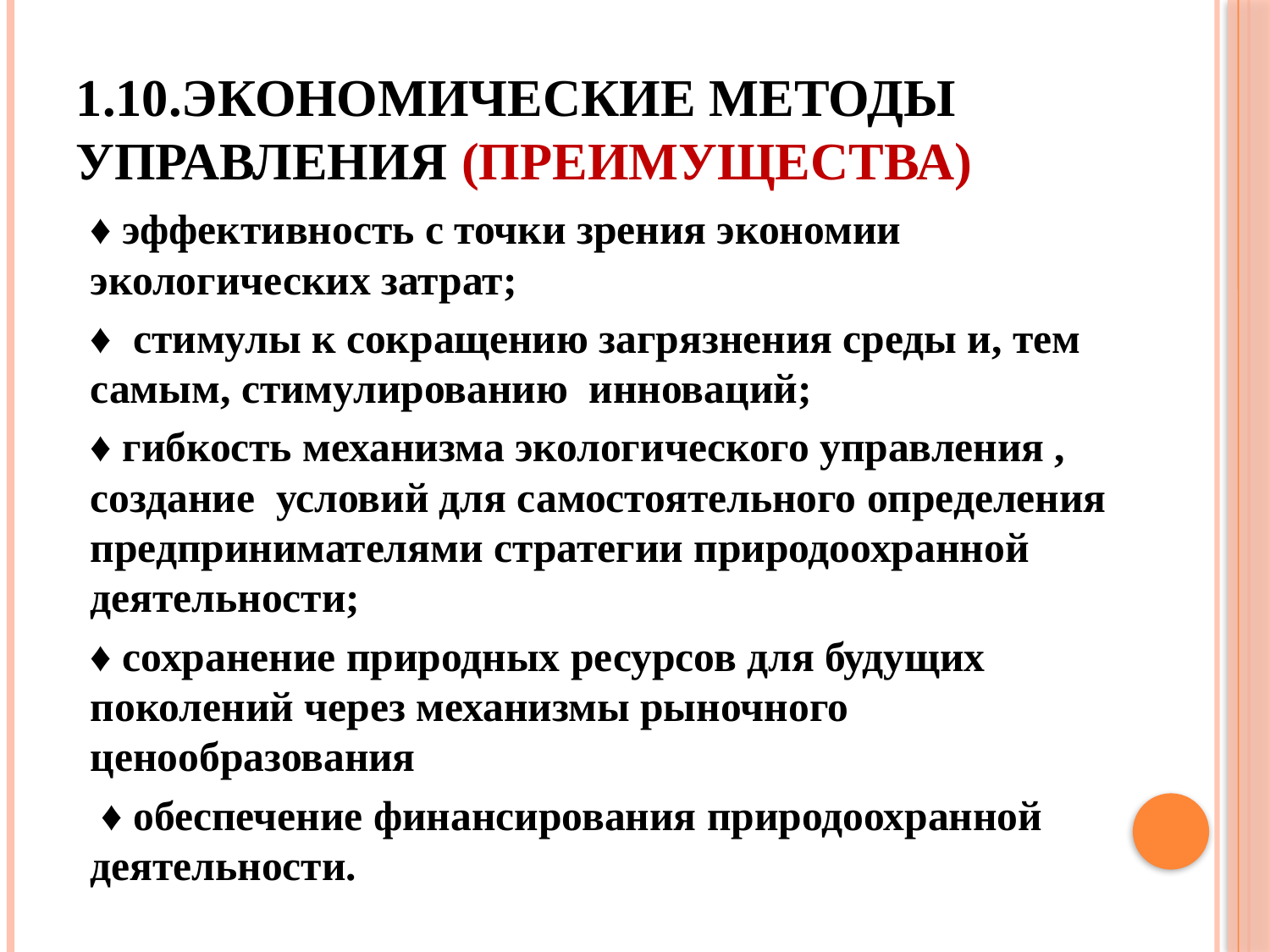

# 1.10.Экономические методы управления (преимущества)
♦ эффективность с точки зрения экономии экологических затрат;
♦  стимулы к сокращению загрязнения среды и, тем самым, стимулированию  инноваций;
♦ гибкость механизма экологического управления , создание  условий для самостоятельного определения предпринимателями стратегии природоохранной деятельности;
♦ сохранение природных ресурсов для будущих поколений через механизмы рыночного ценообразования
 ♦ обеспечение финансирования природоохранной деятельности.